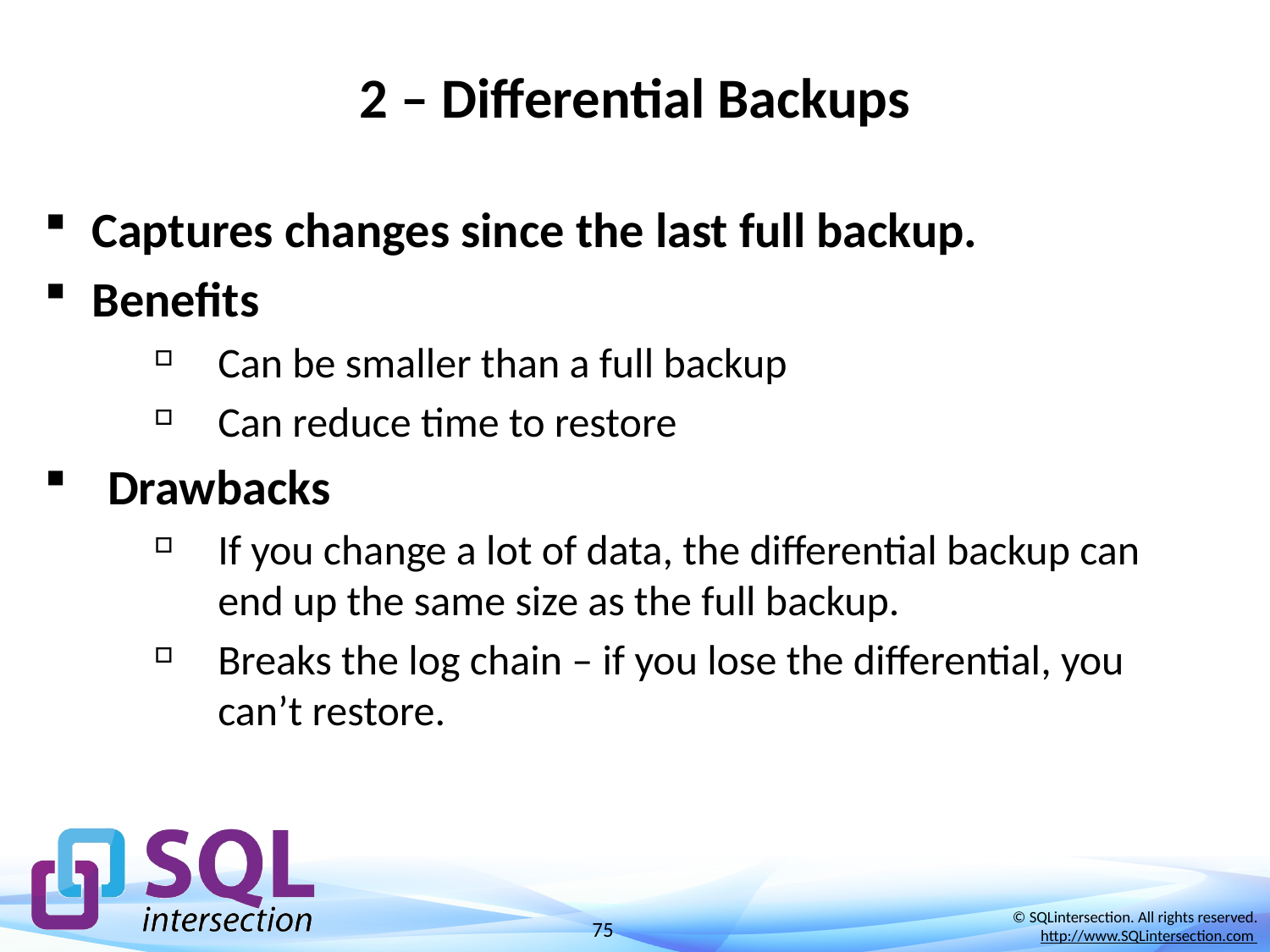

# 2 – Differential Backups
Captures changes since the last full backup.
Benefits
Can be smaller than a full backup
Can reduce time to restore
Drawbacks
If you change a lot of data, the differential backup can  end up the same size as the full backup.
Breaks the log chain – if you lose the differential, you can’t restore.